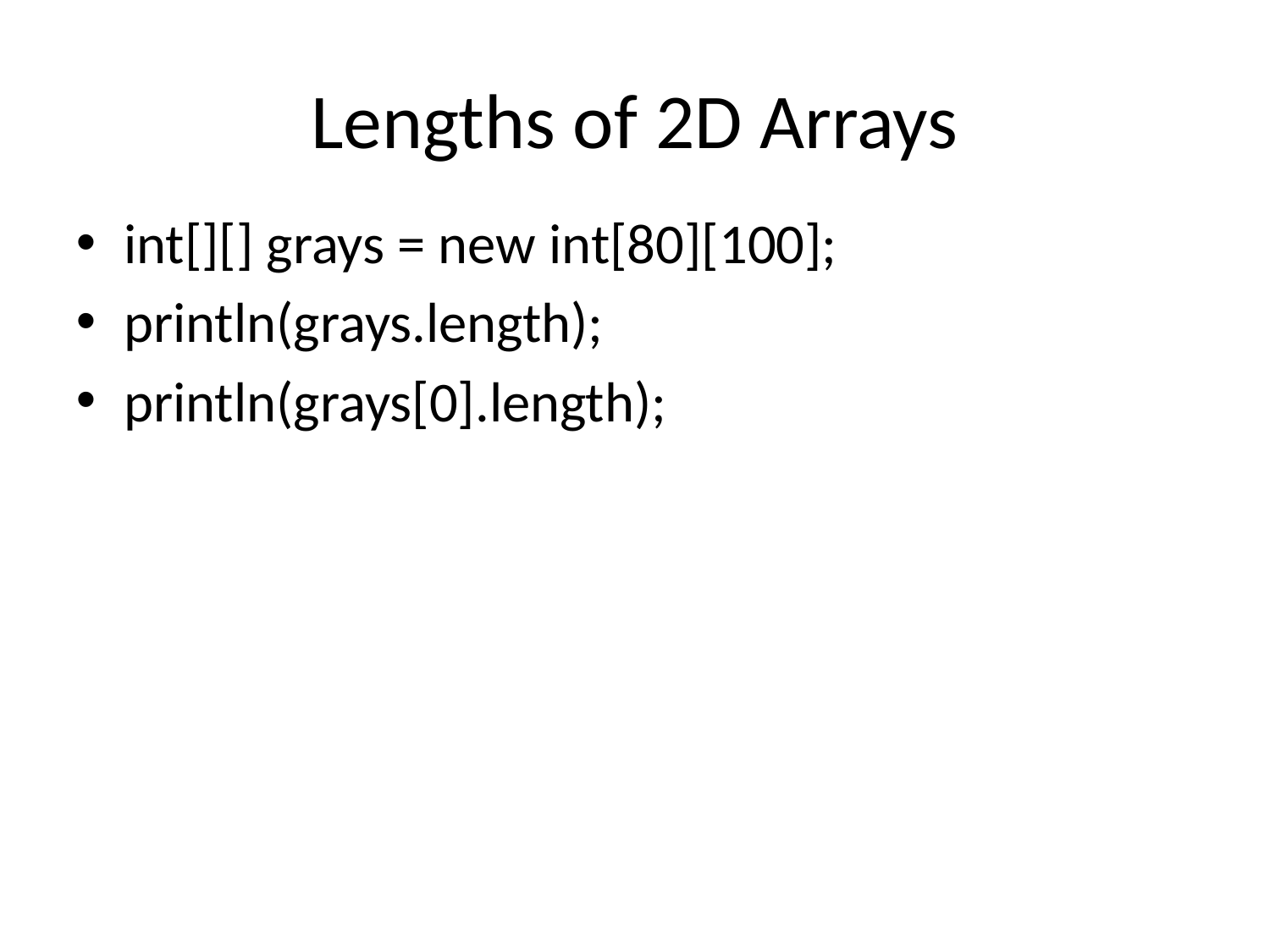

# Lengths of 2D Arrays
int[][] grays = new int[80][100];
println(grays.length);
println(grays[0].length);